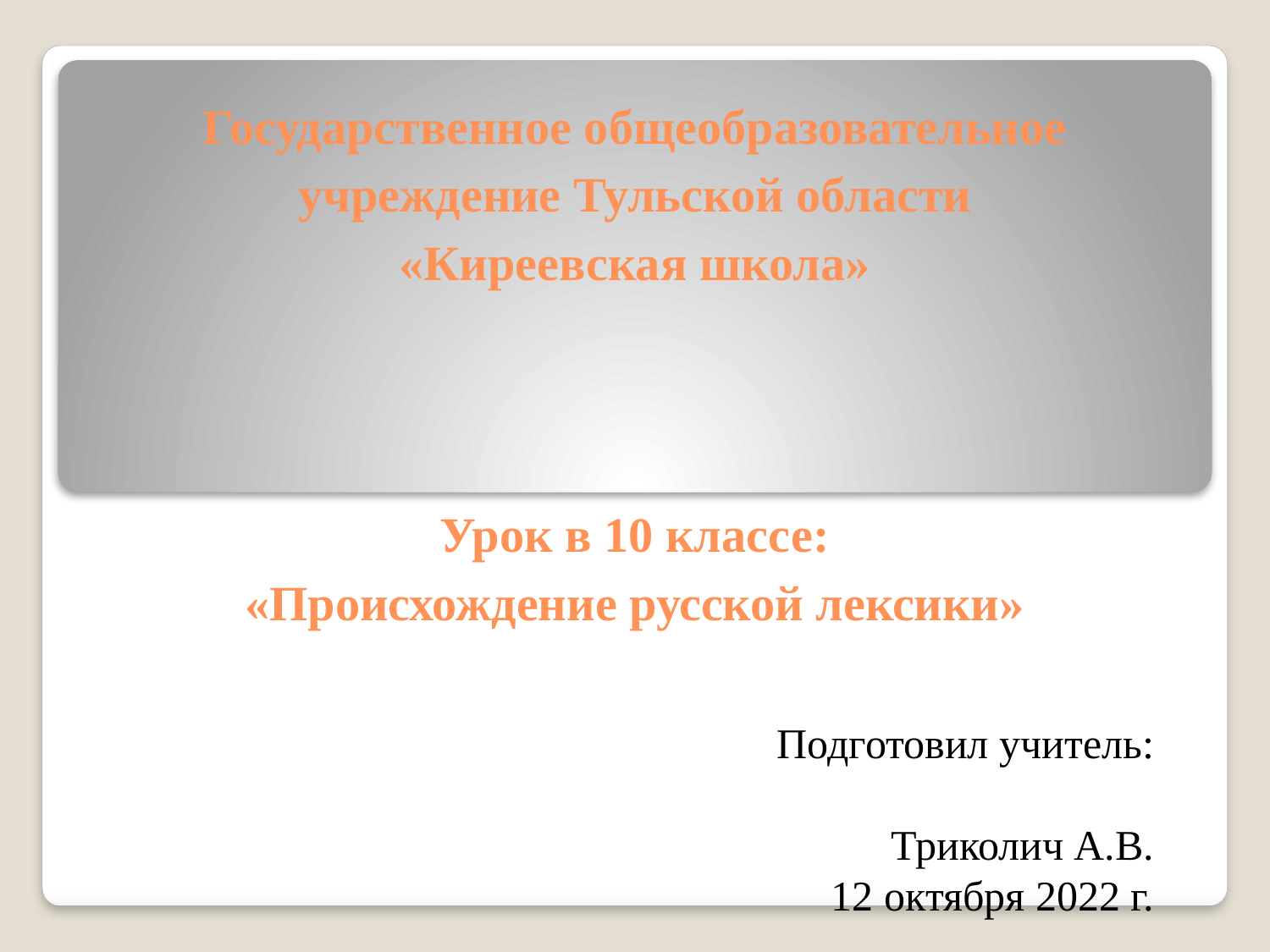

# Государственное общеобразовательное учреждение Тульской области «Киреевская школа» Урок в 10 классе: «Происхождение русской лексики»
Подготовил учитель:
										Триколич А.В.
12 октября 2022 г.